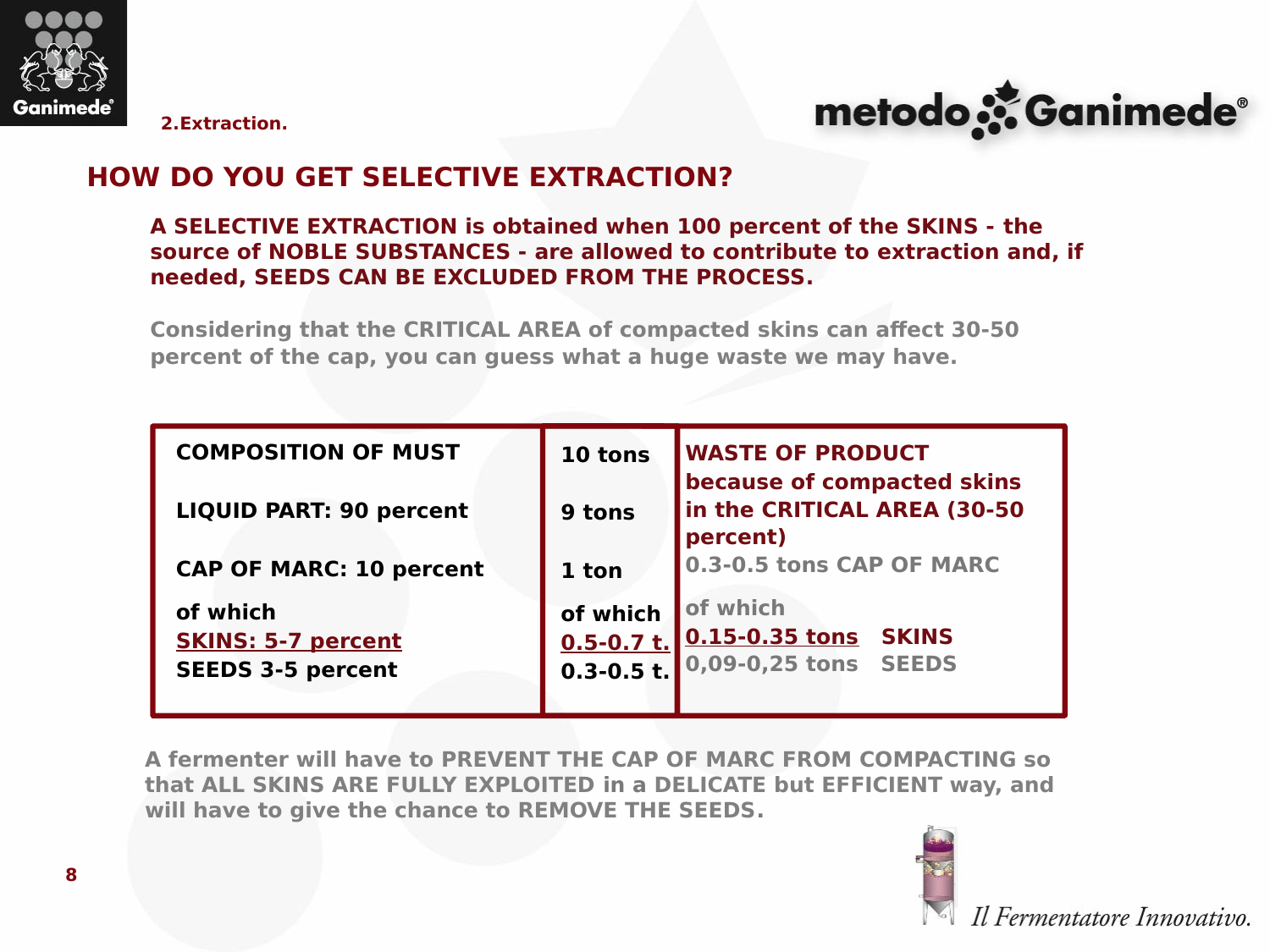

2.Extraction.
HOW DO YOU GET SELECTIVE EXTRACTION?
A SELECTIVE EXTRACTION is obtained when 100 percent of the SKINS - the source of NOBLE SUBSTANCES - are allowed to contribute to extraction and, if needed, SEEDS CAN BE EXCLUDED FROM THE PROCESS.
Considering that the CRITICAL AREA of compacted skins can affect 30-50 percent of the cap, you can guess what a huge waste we may have.

# COMPOSITION OF MUST

LIQUID PART: 90 percent

CAP OF MARC: 10 percent

of which
SKINS: 5-7 percent
SEEDS 3-5 percent

10 tons

9 tons

1 ton

of which
0.5-0.7 t.
0.3-0.5 t.

WASTE OF PRODUCT
because of compacted skins
in the CRITICAL AREA (30-50 percent)
0.3-0.5 tons CAP OF MARC

of which
0.15-0.35 tons   SKINS
0,09-0,25 tons   SEEDS

A fermenter will have to PREVENT THE CAP OF MARC FROM COMPACTING so that ALL SKINS ARE FULLY EXPLOITED in a DELICATE but EFFICIENT way, and will have to give the chance to REMOVE THE SEEDS.
8